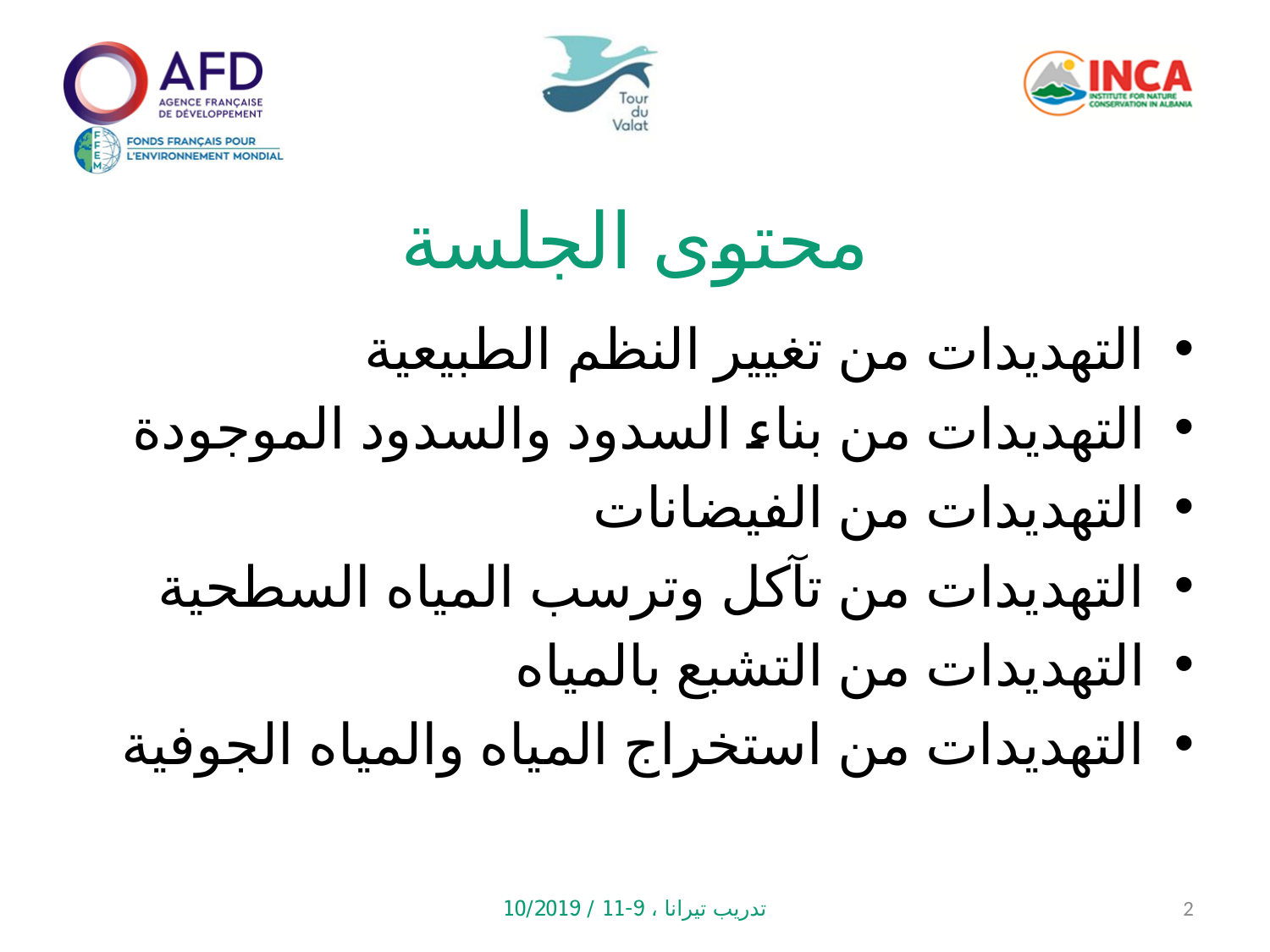

# محتوى الجلسة
التهديدات من تغيير النظم الطبيعية
التهديدات من بناء السدود والسدود الموجودة
التهديدات من الفيضانات
التهديدات من تآكل وترسب المياه السطحية
التهديدات من التشبع بالمياه
التهديدات من استخراج المياه والمياه الجوفية
تدريب تيرانا ، 9-11 / 10/2019
2